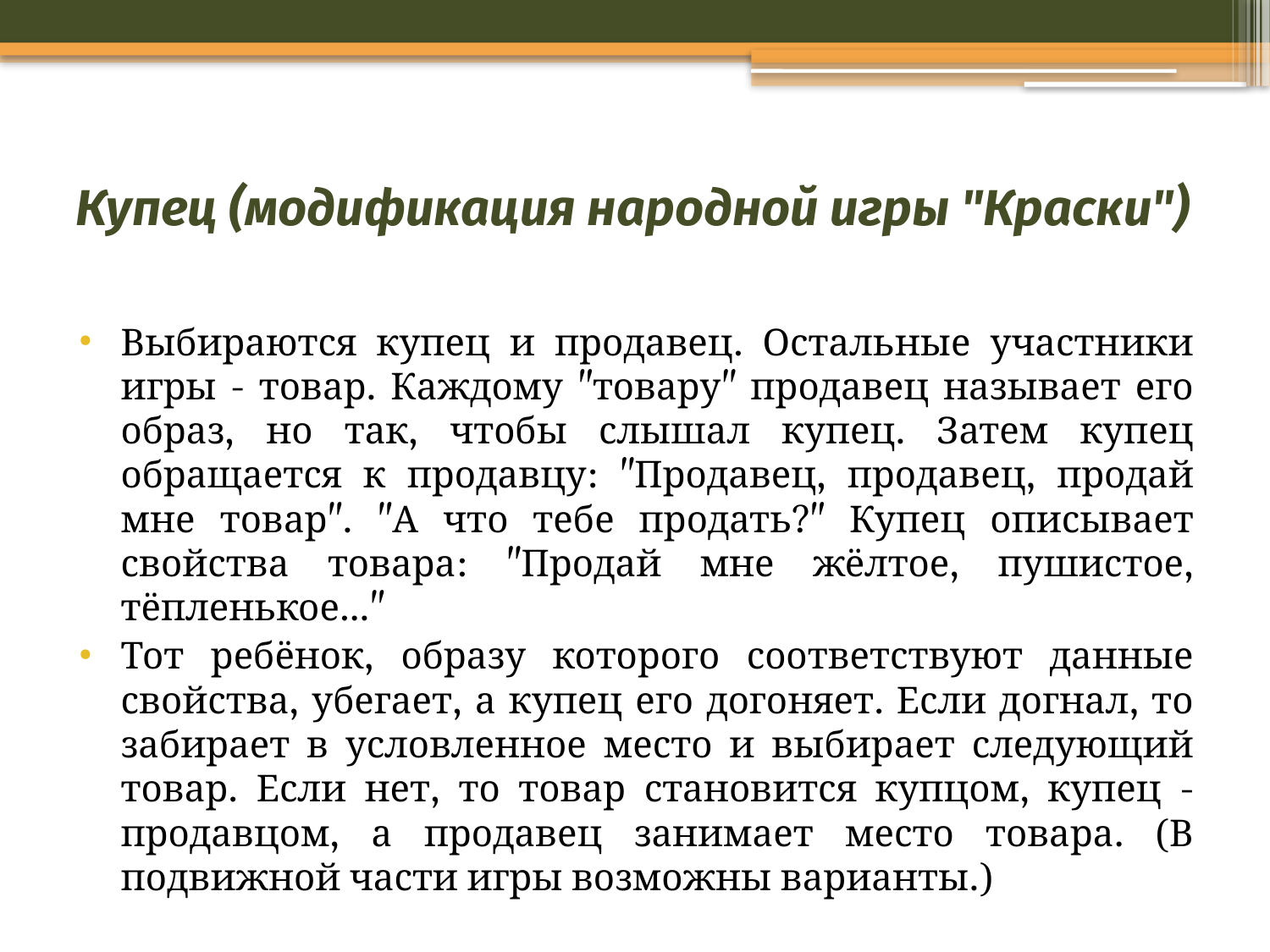

# Купец (модификация народной игры "Краски")
Выбираются купец и продавец. Остальные участники игры - товар. Каждому "товару" продавец называет его образ, но так, чтобы слышал купец. Затем купец обращается к продавцу: "Продавец, продавец, продай мне товар". "А что тебе продать?" Купец описывает свойства товара: "Продай мне жёлтое, пушистое, тёпленькое..."
Тот ребёнок, образу которого соответствуют данные свойства, убегает, а купец его догоняет. Если догнал, то забирает в условленное место и выбирает следующий товар. Если нет, то товар становится купцом, купец - продавцом, а продавец занимает место товара. (В подвижной части игры возможны варианты.)